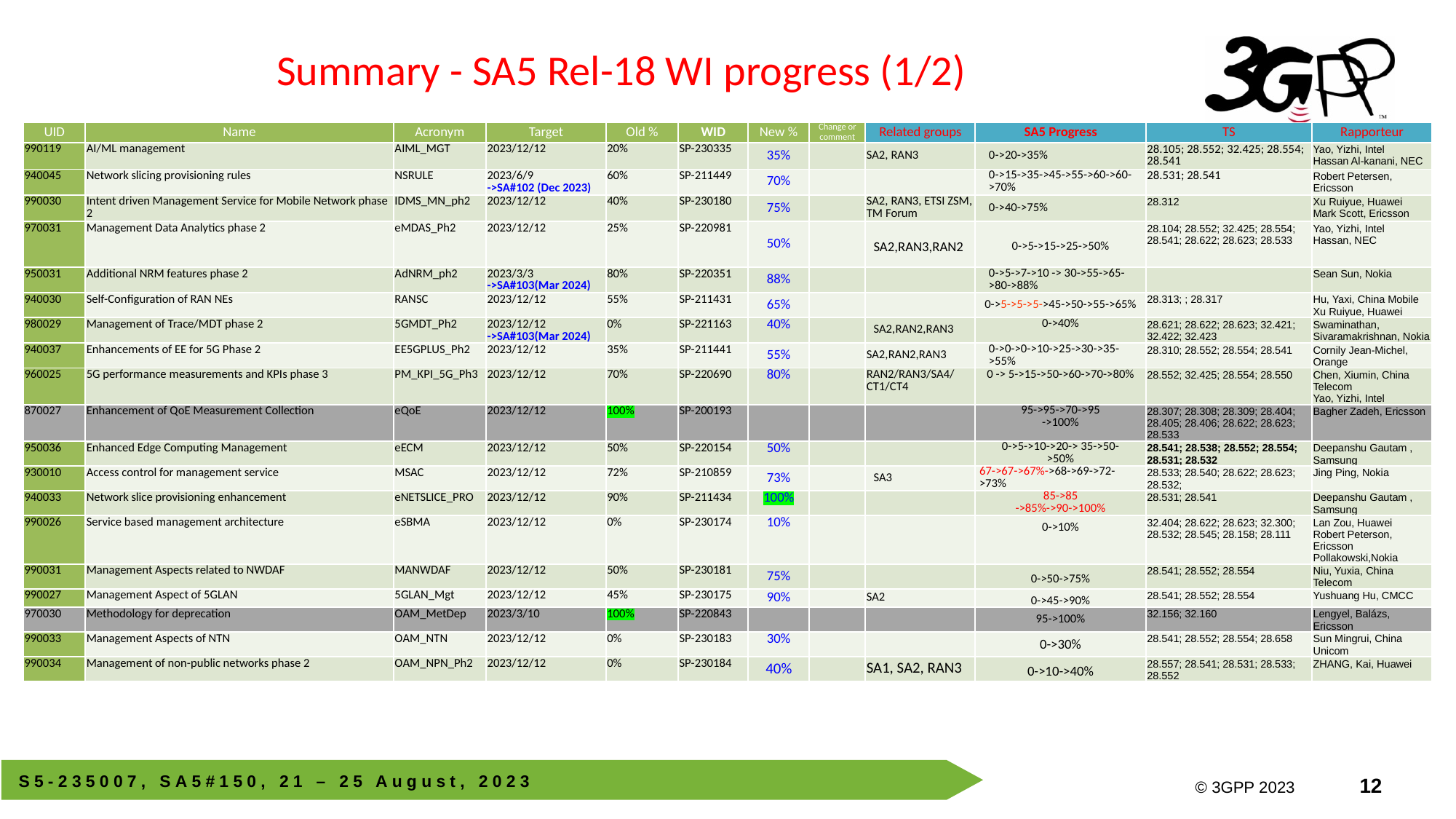

# Summary - SA5 Rel-18 WI progress (1/2)
| UID | Name | Acronym | Target | Old % | WID | New % | Change or comment | Related groups | SA5 Progress | TS | Rapporteur |
| --- | --- | --- | --- | --- | --- | --- | --- | --- | --- | --- | --- |
| 990119 | AI/ML management | AIML\_MGT | 2023/12/12 | 20% | SP-230335 | 35% |  | SA2, RAN3 | 0->20->35% | 28.105; 28.552; 32.425; 28.554; 28.541 | Yao, Yizhi, Intel Hassan Al-kanani, NEC |
| 940045 | Network slicing provisioning rules | NSRULE | 2023/6/9 ->SA#102 (Dec 2023) | 60% | SP-211449 | 70% |  |  | 0->15->35->45->55->60->60->70% | 28.531; 28.541 | Robert Petersen, Ericsson |
| 990030 | Intent driven Management Service for Mobile Network phase 2 | IDMS\_MN\_ph2 | 2023/12/12 | 40% | SP-230180 | 75% |  | SA2, RAN3, ETSI ZSM, TM Forum | 0->40->75% | 28.312 | Xu Ruiyue, Huawei Mark Scott, Ericsson |
| 970031 | Management Data Analytics phase 2 | eMDAS\_Ph2 | 2023/12/12 | 25% | SP-220981 | 50% |  | SA2,RAN3,RAN2 | 0->5->15->25->50% | 28.104; 28.552; 32.425; 28.554; 28.541; 28.622; 28.623; 28.533 | Yao, Yizhi, Intel Hassan, NEC |
| 950031 | Additional NRM features phase 2 | AdNRM\_ph2 | 2023/3/3 ->SA#103(Mar 2024) | 80% | SP-220351 | 88% |  |  | 0->5->7->10 -> 30->55->65->80->88% |  | Sean Sun, Nokia |
| 940030 | Self-Configuration of RAN NEs | RANSC | 2023/12/12 | 55% | SP-211431 | 65% |  |  | 0->5->5->5->45->50->55->65% | 28.313; ; 28.317 | Hu, Yaxi, China Mobile Xu Ruiyue, Huawei |
| 980029 | Management of Trace/MDT phase 2 | 5GMDT\_Ph2 | 2023/12/12 ->SA#103(Mar 2024) | 0% | SP-221163 | 40% |  | SA2,RAN2,RAN3 | 0->40% | 28.621; 28.622; 28.623; 32.421; 32.422; 32.423 | Swaminathan, Sivaramakrishnan, Nokia |
| 940037 | Enhancements of EE for 5G Phase 2 | EE5GPLUS\_Ph2 | 2023/12/12 | 35% | SP-211441 | 55% |  | SA2,RAN2,RAN3 | 0->0->0->10->25->30->35->55% | 28.310; 28.552; 28.554; 28.541 | Cornily Jean-Michel, Orange |
| 960025 | 5G performance measurements and KPIs phase 3 | PM\_KPI\_5G\_Ph3 | 2023/12/12 | 70% | SP-220690 | 80% |  | RAN2/RAN3/SA4/CT1/CT4 | 0 -> 5->15->50->60->70->80% | 28.552; 32.425; 28.554; 28.550 | Chen, Xiumin, China Telecom Yao, Yizhi, Intel |
| 870027 | Enhancement of QoE Measurement Collection | eQoE | 2023/12/12 | 100% | SP-200193 |  |  |  | 95->95->70->95 ->100% | 28.307; 28.308; 28.309; 28.404; 28.405; 28.406; 28.622; 28.623; 28.533 | Bagher Zadeh, Ericsson |
| 950036 | Enhanced Edge Computing Management | eECM | 2023/12/12 | 50% | SP-220154 | 50% |  |  | 0->5->10->20-> 35->50->50% | 28.541; 28.538; 28.552; 28.554; 28.531; 28.532 | Deepanshu Gautam , Samsung |
| 930010 | Access control for management service | MSAC | 2023/12/12 | 72% | SP-210859 | 73% |  | SA3 | 67->67->67%->68->69->72->73% | 28.533; 28.540; 28.622; 28.623; 28.532; | Jing Ping, Nokia |
| 940033 | Network slice provisioning enhancement | eNETSLICE\_PRO | 2023/12/12 | 90% | SP-211434 | 100% |  |  | 85->85 ->85%->90->100% | 28.531; 28.541 | Deepanshu Gautam , Samsung |
| 990026 | Service based management architecture | eSBMA | 2023/12/12 | 0% | SP-230174 | 10% |  |  | 0->10% | 32.404; 28.622; 28.623; 32.300; 28.532; 28.545; 28.158; 28.111 | Lan Zou, Huawei Robert Peterson, Ericsson Pollakowski,Nokia |
| 990031 | Management Aspects related to NWDAF | MANWDAF | 2023/12/12 | 50% | SP-230181 | 75% |  |  | 0->50->75% | 28.541; 28.552; 28.554 | Niu, Yuxia, China Telecom |
| 990027 | Management Aspect of 5GLAN | 5GLAN\_Mgt | 2023/12/12 | 45% | SP-230175 | 90% |  | SA2 | 0->45->90% | 28.541; 28.552; 28.554 | Yushuang Hu, CMCC |
| 970030 | Methodology for deprecation | OAM\_MetDep | 2023/3/10 | 100% | SP-220843 |  |  |  | 95->100% | 32.156; 32.160 | Lengyel, Balázs, Ericsson |
| 990033 | Management Aspects of NTN | OAM\_NTN | 2023/12/12 | 0% | SP-230183 | 30% |  |  | 0->30% | 28.541; 28.552; 28.554; 28.658 | Sun Mingrui, China Unicom |
| 990034 | Management of non-public networks phase 2 | OAM\_NPN\_Ph2 | 2023/12/12 | 0% | SP-230184 | 40% |  | SA1, SA2, RAN3 | 0->10->40% | 28.557; 28.541; 28.531; 28.533; 28.552 | ZHANG, Kai, Huawei |